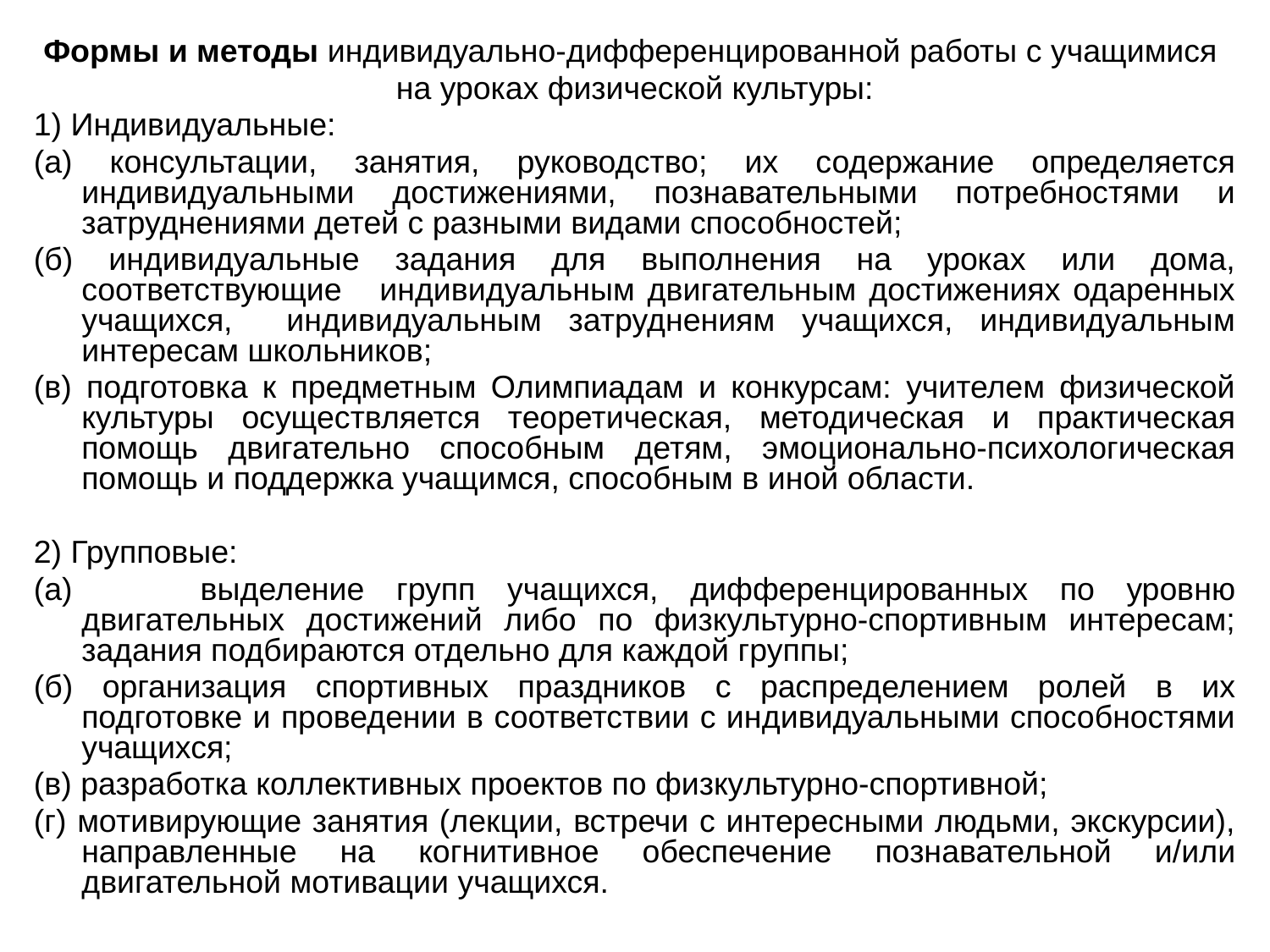

Формы и методы индивидуально-дифференцированной работы с учащимися
на уроках физической культуры:
1) Индивидуальные:
(а) консультации, занятия, руководство; их содержание определяется индивидуальными достижениями, познавательными потребностями и затруднениями детей с разными видами способностей;
(б) индивидуальные задания для выполнения на уроках или дома, соответствующие   индивидуальным двигательным достижениях одаренных учащихся,  индивидуальным затруднениям учащихся, индивидуальным интересам школьников;
(в) подготовка к предметным Олимпиадам и конкурсам: учителем физической культуры осуществляется теоретическая, методическая и практическая помощь двигательно способным детям, эмоционально-психологическая помощь и поддержка учащимся, способным в иной области.

2) Групповые:
(а)    выделение групп учащихся, дифференцированных по уровню двигательных достижений либо по физкультурно-спортивным интересам; задания подбираются отдельно для каждой группы;
(б) организация спортивных праздников с распределением ролей в их подготовке и проведении в соответствии с индивидуальными способностями учащихся;
(в) разработка коллективных проектов по физкультурно-спортивной;
(г) мотивирующие занятия (лекции, встречи с интересными людьми, экскурсии), направленные на когнитивное обеспечение познавательной и/или двигательной мотивации учащихся.